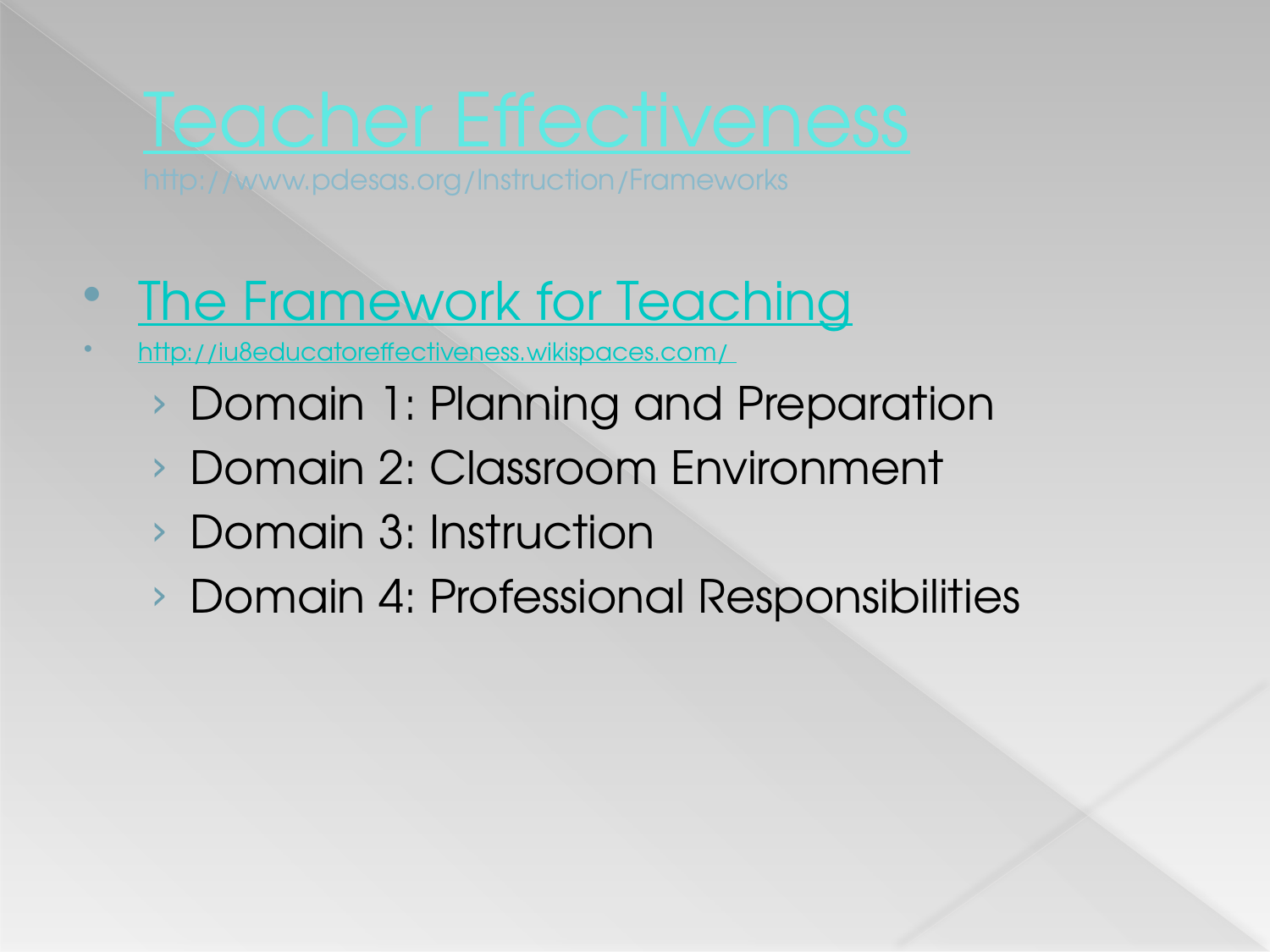

# Teacher Effectiveness http://www.pdesas.org/Instruction/Frameworks
The Framework for Teaching
http://iu8educatoreffectiveness.wikispaces.com/
Domain 1: Planning and Preparation
Domain 2: Classroom Environment
Domain 3: Instruction
Domain 4: Professional Responsibilities